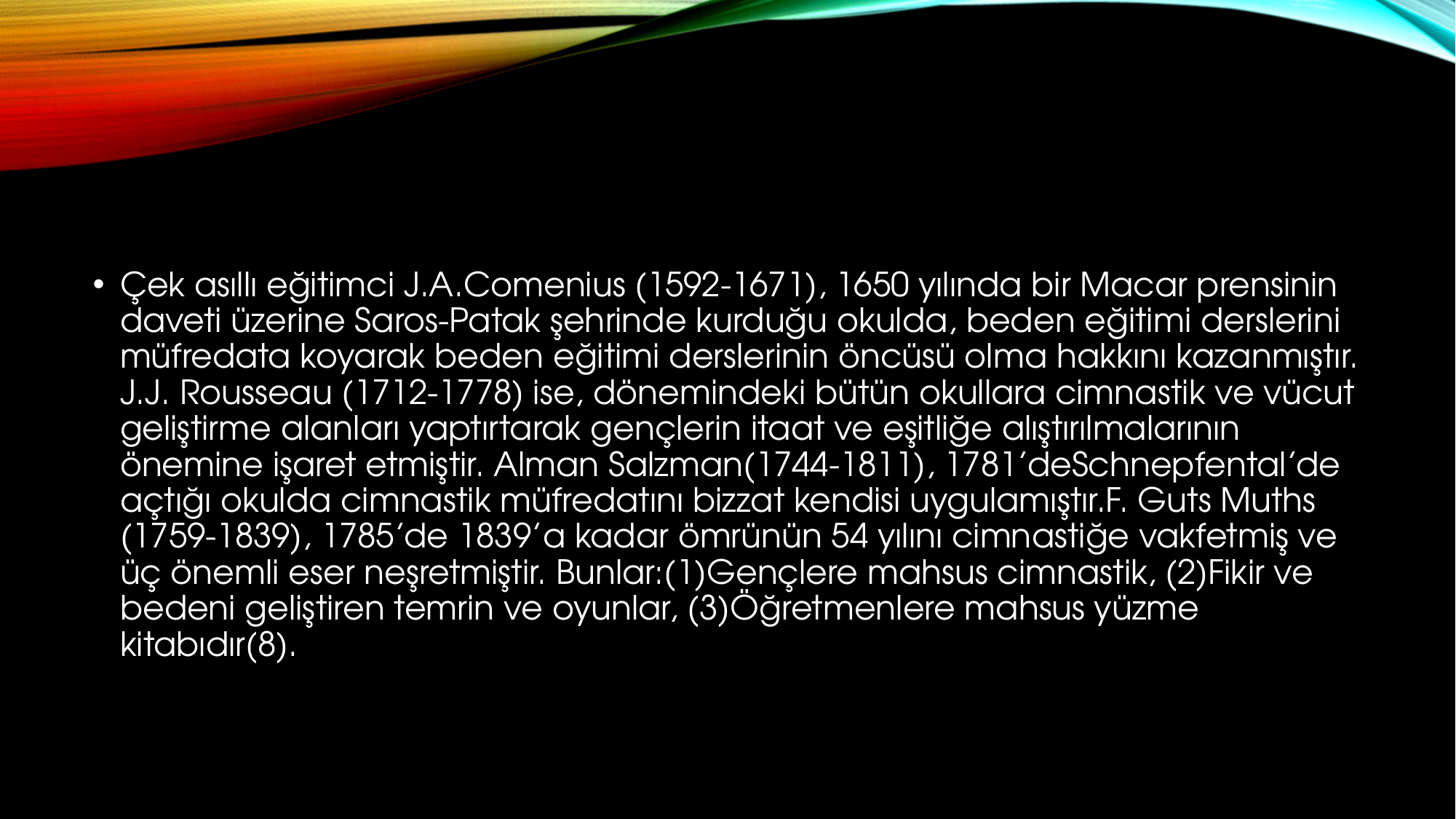

#
Çek asıllı eğitimci J.A.Comenius (1592-1671), 1650 yılında bir Macar prensinin daveti üzerine Saros-Patak şehrinde kurduğu okulda, beden eğitimi derslerini müfredata koyarak beden eğitimi derslerinin öncüsü olma hakkını kazanmıştır. J.J. Rousseau (1712-1778) ise, dönemindeki bütün okullara cimnastik ve vücut geliştirme alanları yaptırtarak gençlerin itaat ve eşitliğe alıştırılmalarının önemine işaret etmiştir. Alman Salzman(1744-1811), 1781’deSchnepfental’de açtığı okulda cimnastik müfredatını bizzat kendisi uygulamıştır.F. Guts Muths (1759-1839), 1785’de 1839’a kadar ömrünün 54 yılını cimnastiğe vakfetmiş ve üç önemli eser neşretmiştir. Bunlar:(1)Gençlere mahsus cimnastik, (2)Fikir ve bedeni geliştiren temrin ve oyunlar, (3)Öğretmenlere mahsus yüzme kitabıdır(8).